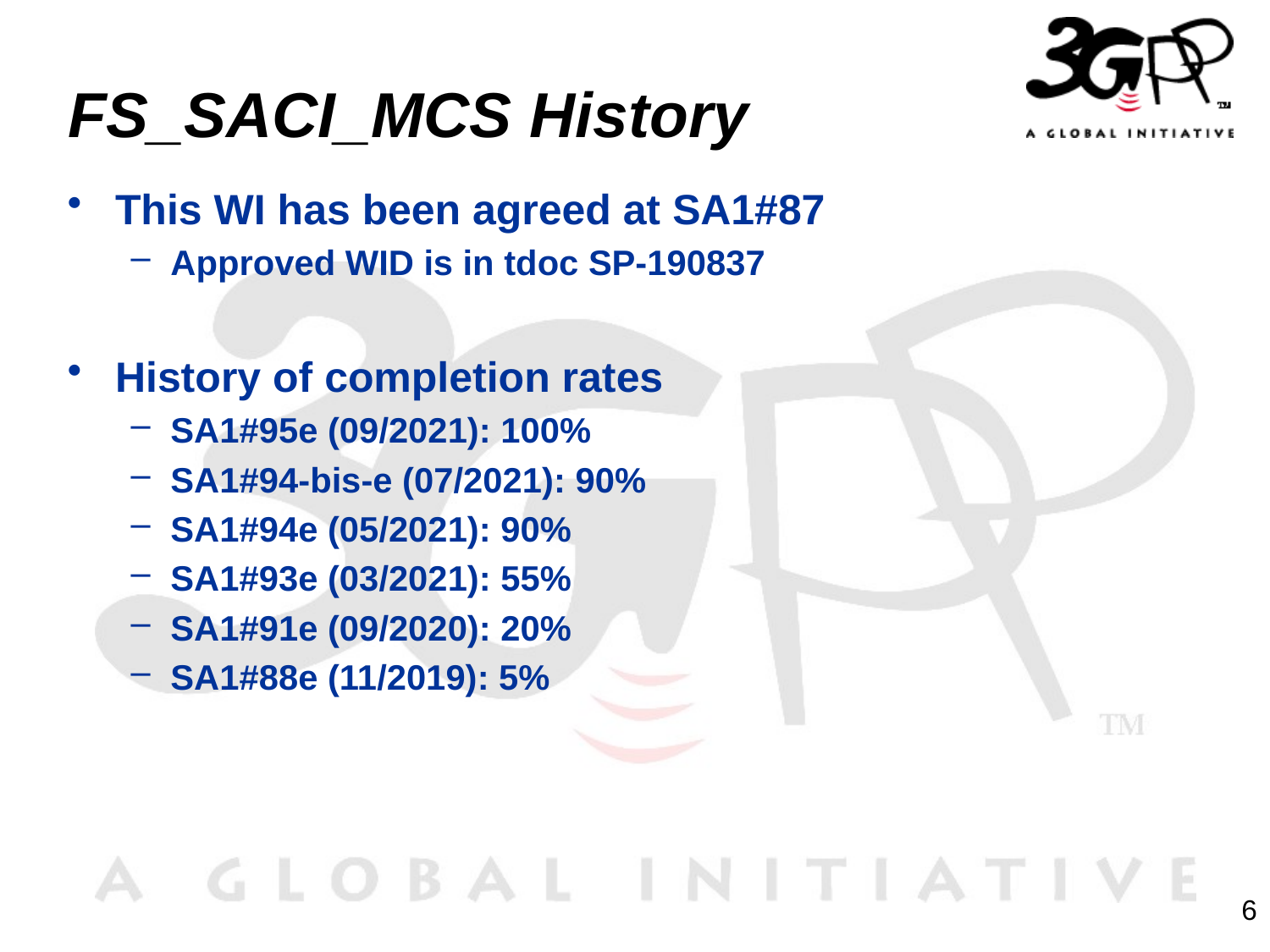

# FS_SACI_MCS History
This WI has been agreed at SA1#87
Approved WID is in tdoc SP-190837

History of completion rates
SA1#95e (09/2021): 100%
SA1#94-bis-e (07/2021): 90%
SA1#94e (05/2021): 90%
SA1#93e (03/2021): 55%
SA1#91e (09/2020): 20%
SA1#88e (11/2019): 5%
6